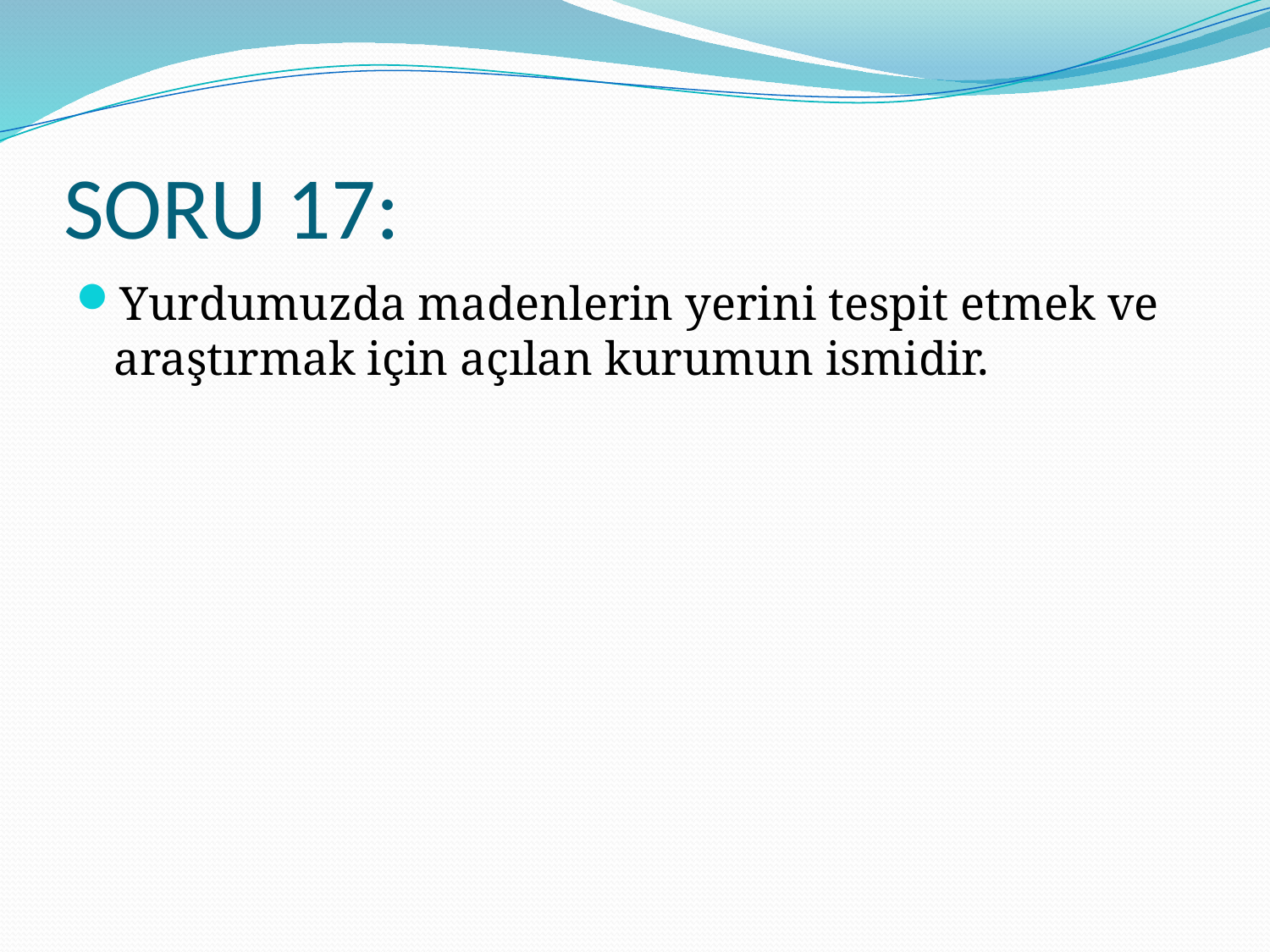

# SORU 17:
Yurdumuzda madenlerin yerini tespit etmek ve araştırmak için açılan kurumun ismidir.